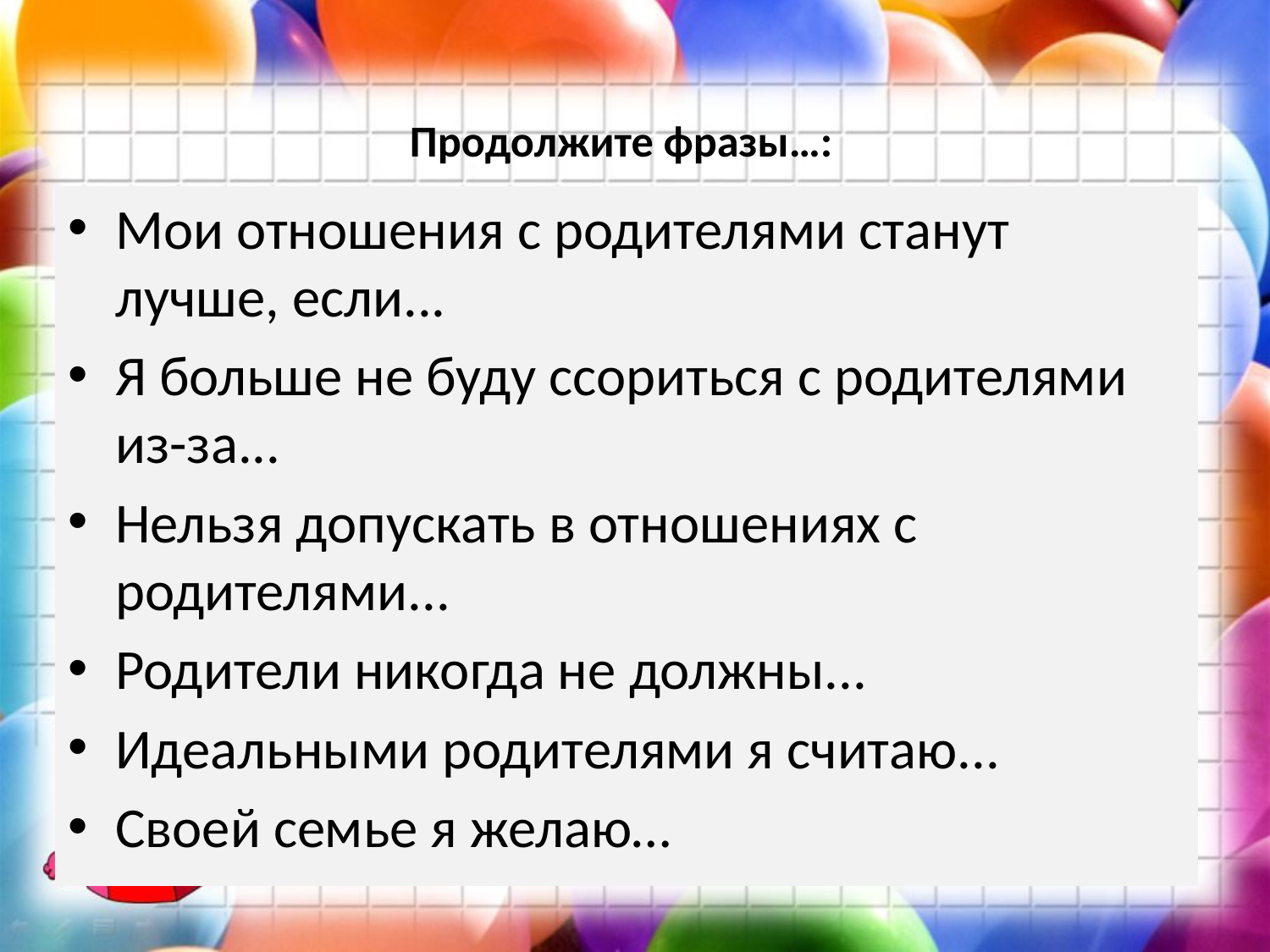

# Продолжите фразы…:
Мои отношения с родителями станут лучше, если...
Я больше не буду ссориться с родителями из-за...
Нельзя допускать в отношениях с родителями...
Родители никогда не должны...
Идеальными родителями я считаю...
Своей семье я желаю…